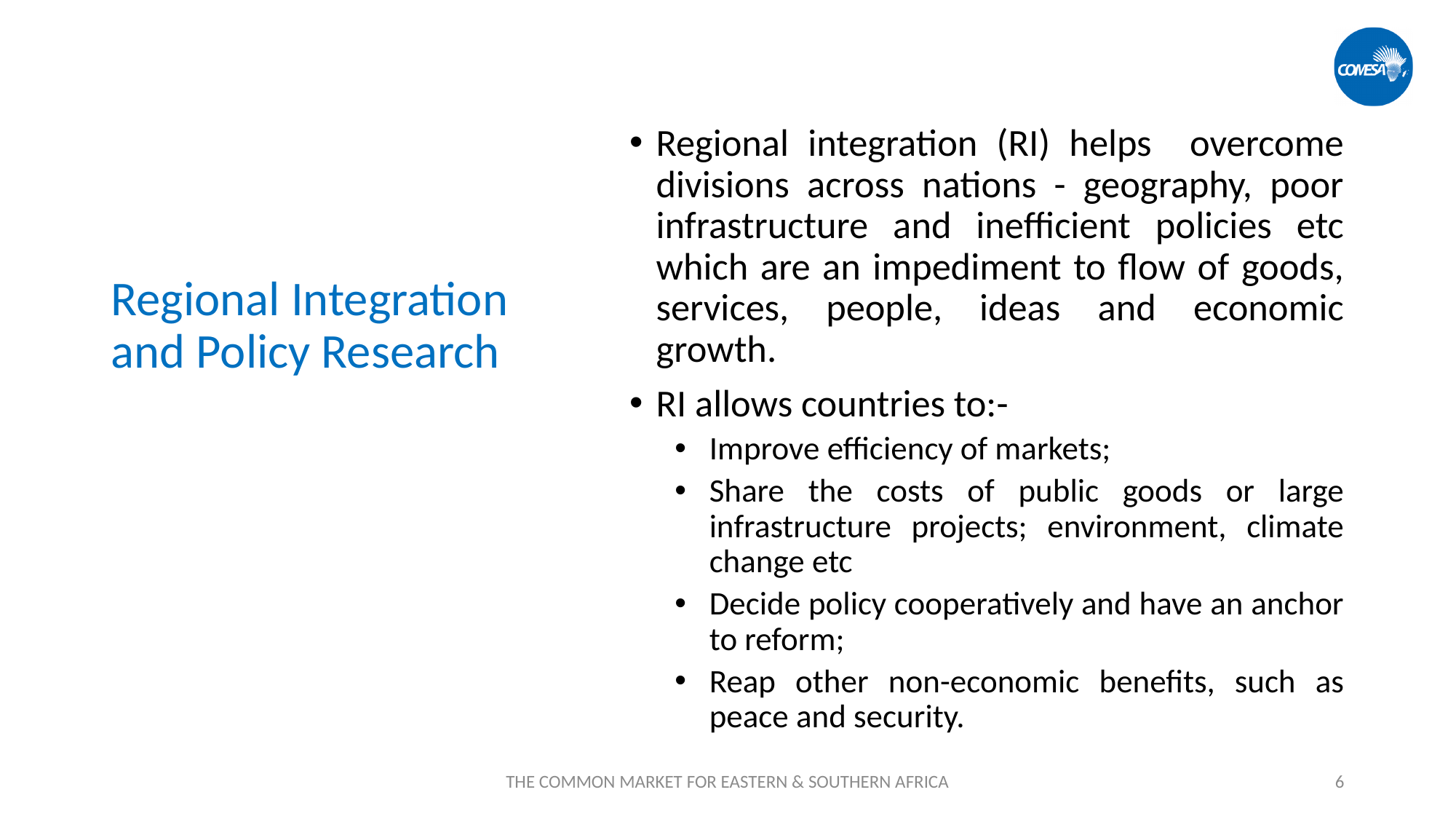

# Regional Integration and Policy Research
Regional integration (RI) helps  overcome divisions across nations - geography, poor infrastructure and inefficient policies etc which are an impediment to flow of goods, services, people, ideas and economic growth.
RI allows countries to:-
Improve efficiency of markets;
Share the costs of public goods or large infrastructure projects; environment, climate change etc
Decide policy cooperatively and have an anchor to reform;
Reap other non-economic benefits, such as peace and security.

THE COMMON MARKET FOR EASTERN & SOUTHERN AFRICA
6